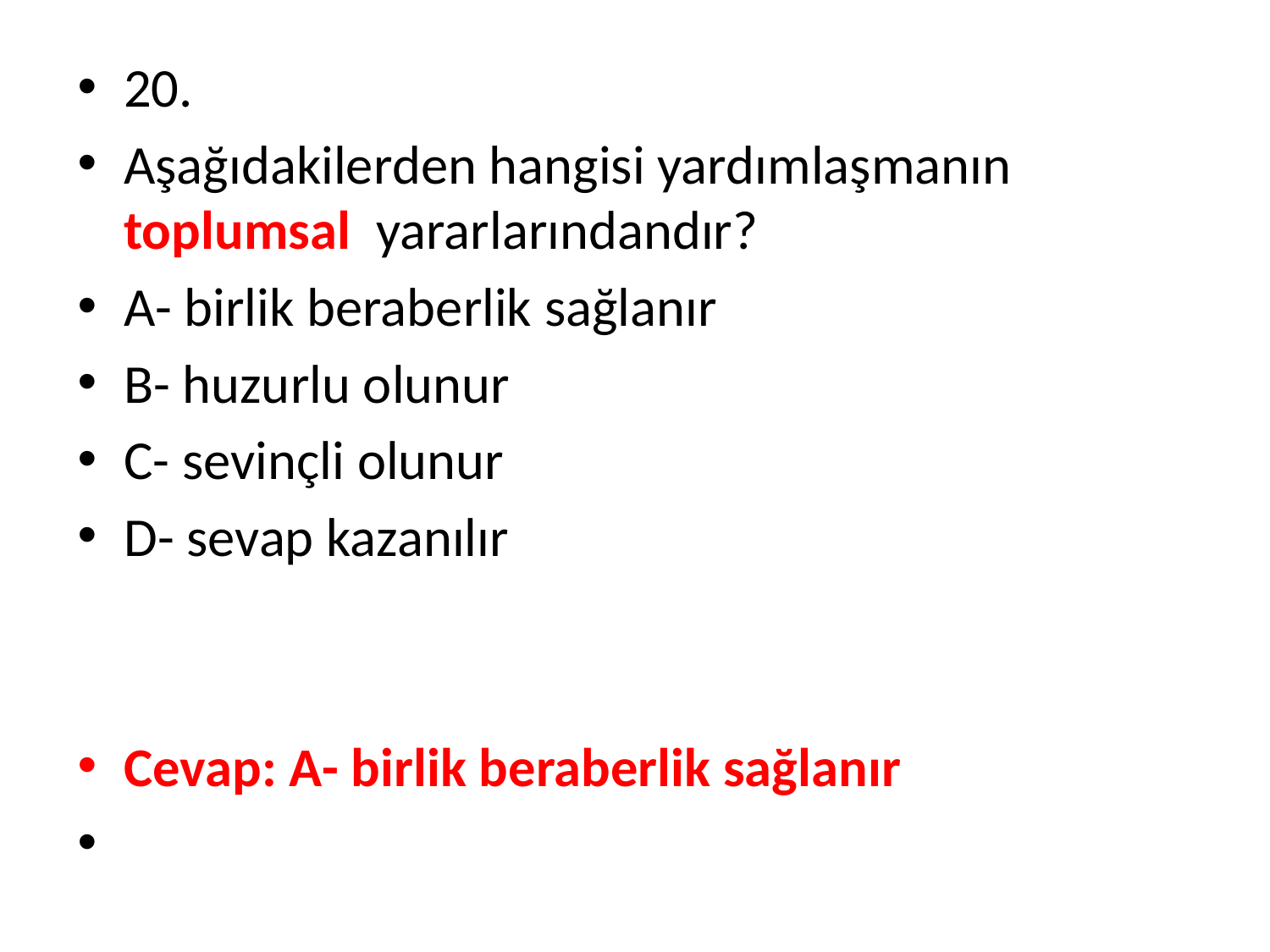

20.
Aşağıdakilerden hangisi yardımlaşmanın toplumsal  yararlarındandır?
A- birlik beraberlik sağlanır
B- huzurlu olunur
C- sevinçli olunur
D- sevap kazanılır

Cevap: A- birlik beraberlik sağlanır